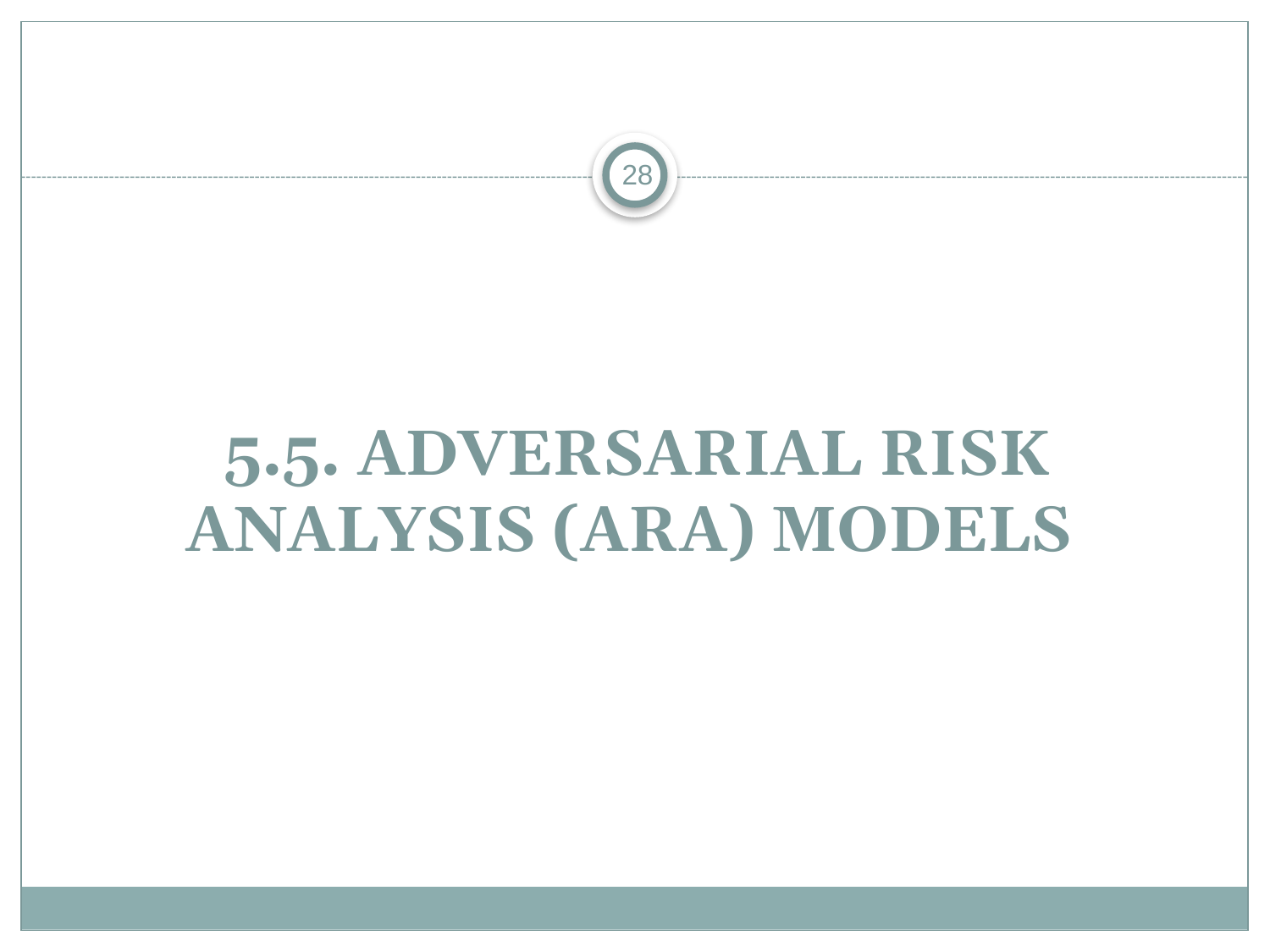

28
# 5.5. Adversarial Risk Analysis (ARA) Models